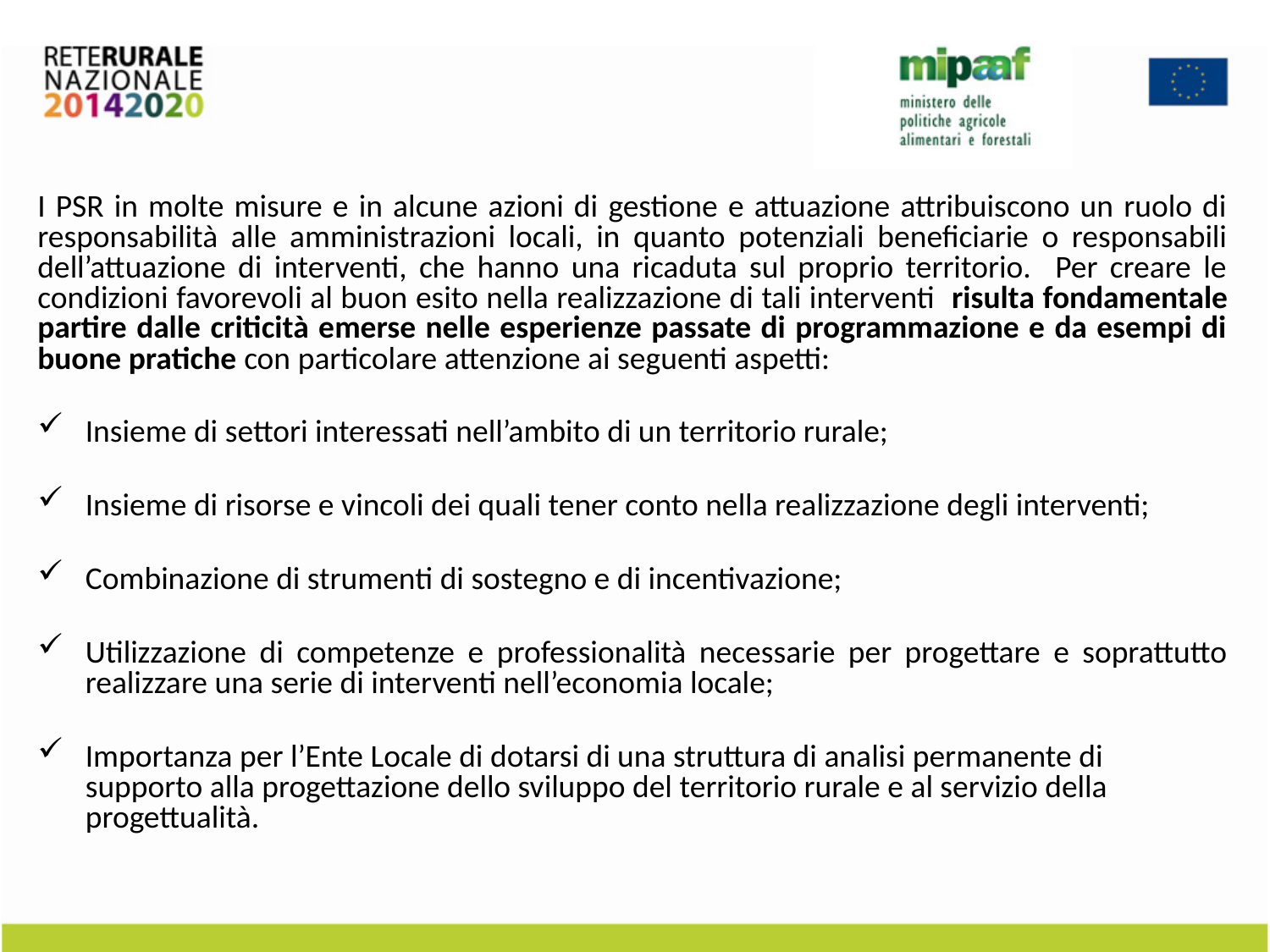

I PSR in molte misure e in alcune azioni di gestione e attuazione attribuiscono un ruolo di responsabilità alle amministrazioni locali, in quanto potenziali beneficiarie o responsabili dell’attuazione di interventi, che hanno una ricaduta sul proprio territorio.  Per creare le condizioni favorevoli al buon esito nella realizzazione di tali interventi  risulta fondamentale partire dalle criticità emerse nelle esperienze passate di programmazione e da esempi di buone pratiche con particolare attenzione ai seguenti aspetti:

Insieme di settori interessati nell’ambito di un territorio rurale;

Insieme di risorse e vincoli dei quali tener conto nella realizzazione degli interventi;

Combinazione di strumenti di sostegno e di incentivazione;

Utilizzazione di competenze e professionalità necessarie per progettare e soprattutto realizzare una serie di interventi nell’economia locale;

Importanza per l’Ente Locale di dotarsi di una struttura di analisi permanente di supporto alla progettazione dello sviluppo del territorio rurale e al servizio della progettualità.